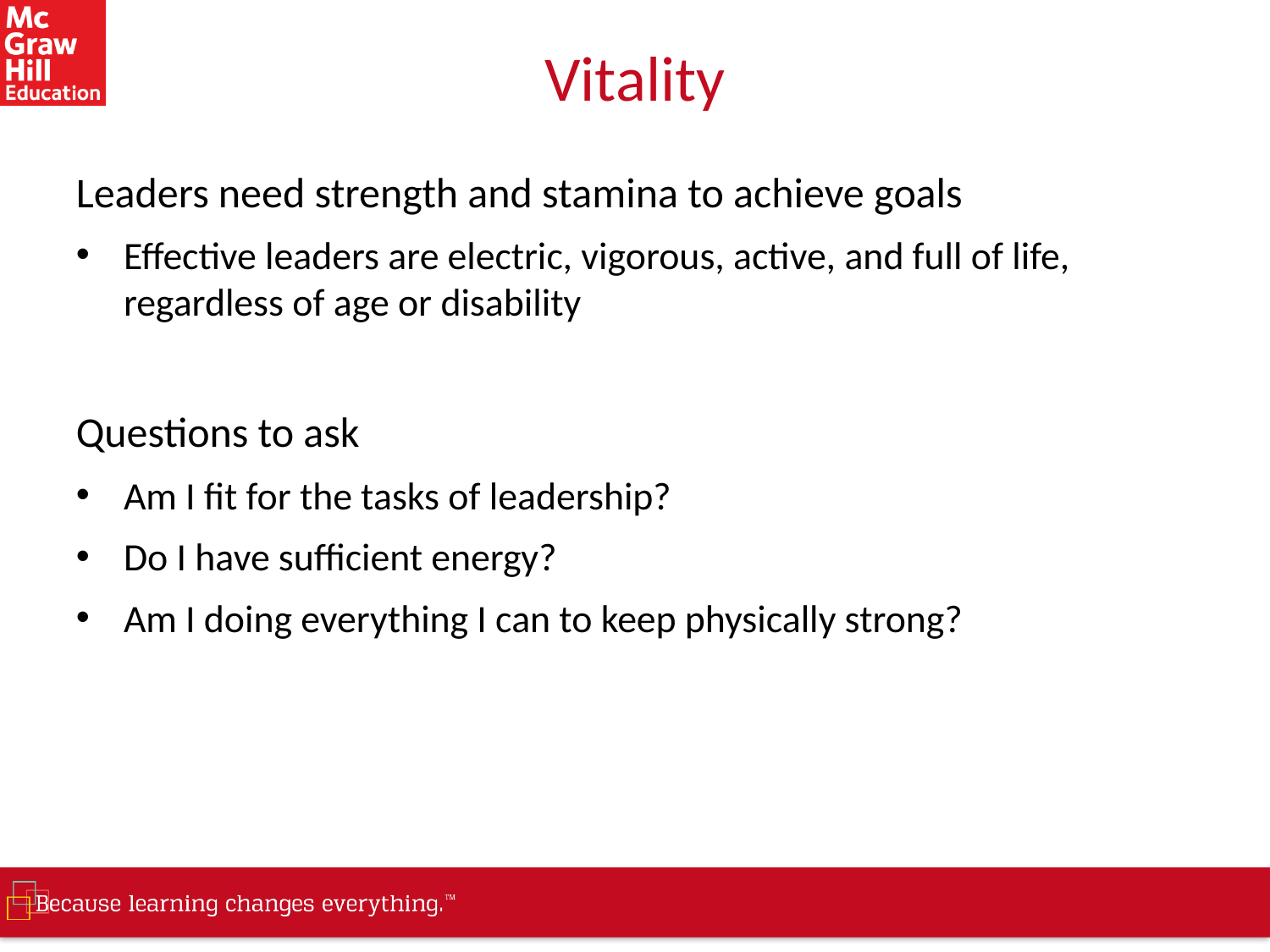

# Vitality
Leaders need strength and stamina to achieve goals
Effective leaders are electric, vigorous, active, and full of life, regardless of age or disability

Questions to ask
Am I fit for the tasks of leadership?
Do I have sufficient energy?
Am I doing everything I can to keep physically strong?